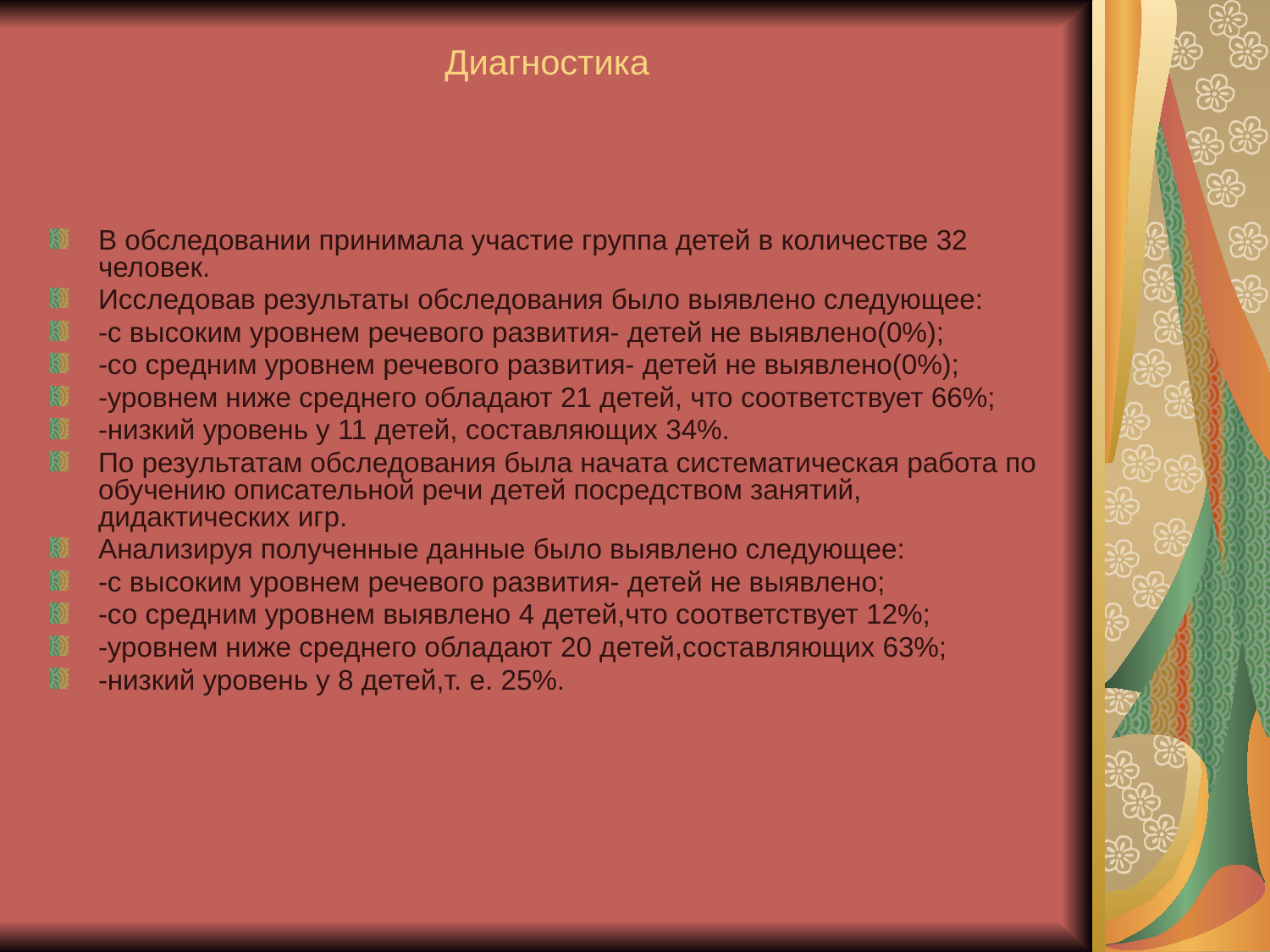

# Диагностика
В обследовании принимала участие группа детей в количестве 32 человек.
Исследовав результаты обследования было выявлено следующее:
-с высоким уровнем речевого развития- детей не выявлено(0%);
-со средним уровнем речевого развития- детей не выявлено(0%);
-уровнем ниже среднего обладают 21 детей, что соответствует 66%;
-низкий уровень у 11 детей, составляющих 34%.
По результатам обследования была начата систематическая работа по обучению описательной речи детей посредством занятий, дидактических игр.
Анализируя полученные данные было выявлено следующее:
-с высоким уровнем речевого развития- детей не выявлено;
-со средним уровнем выявлено 4 детей,что соответствует 12%;
-уровнем ниже среднего обладают 20 детей,составляющих 63%;
-низкий уровень у 8 детей,т. е. 25%.